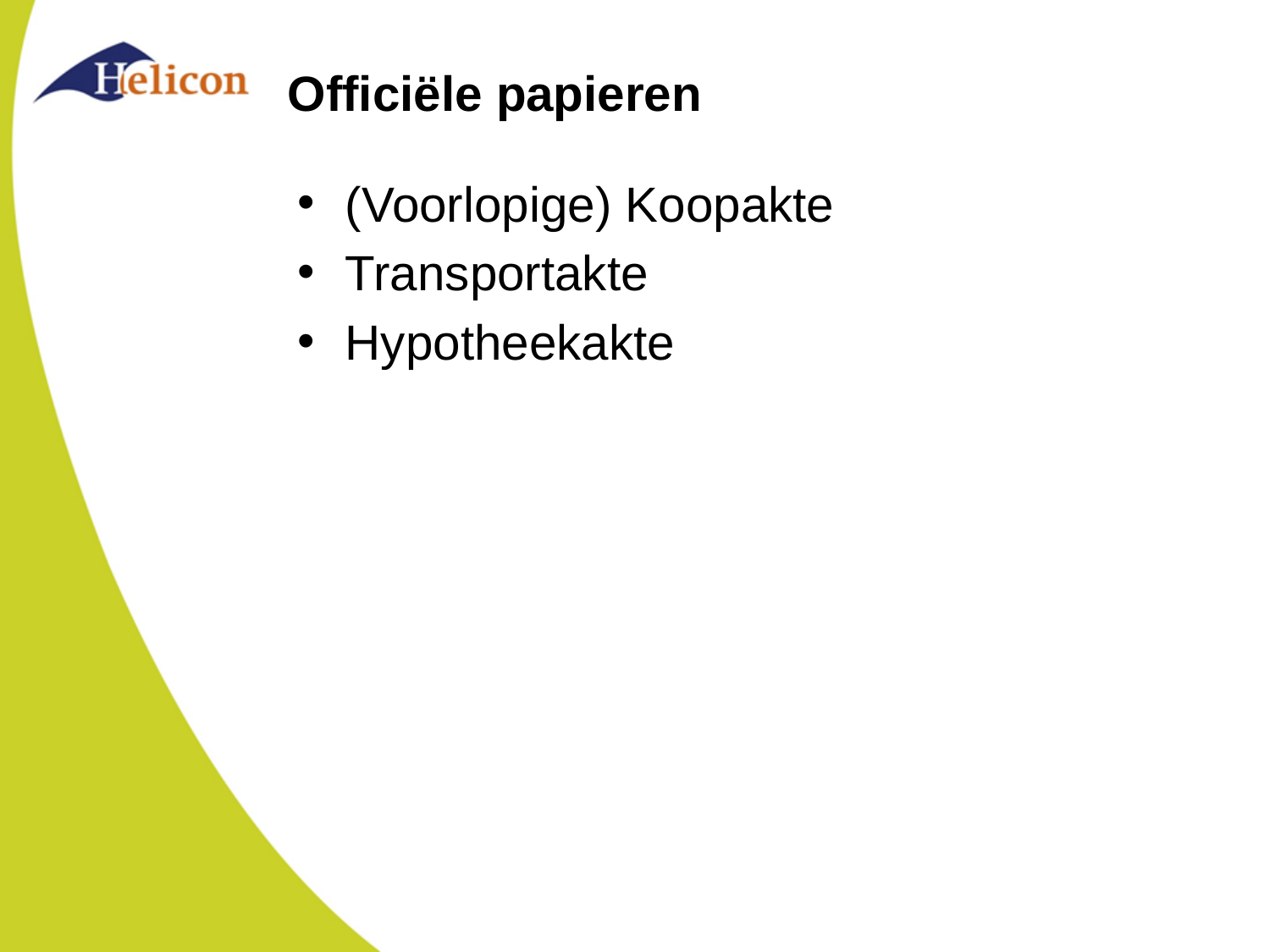

# Officiële papieren
(Voorlopige) Koopakte
Transportakte
Hypotheekakte